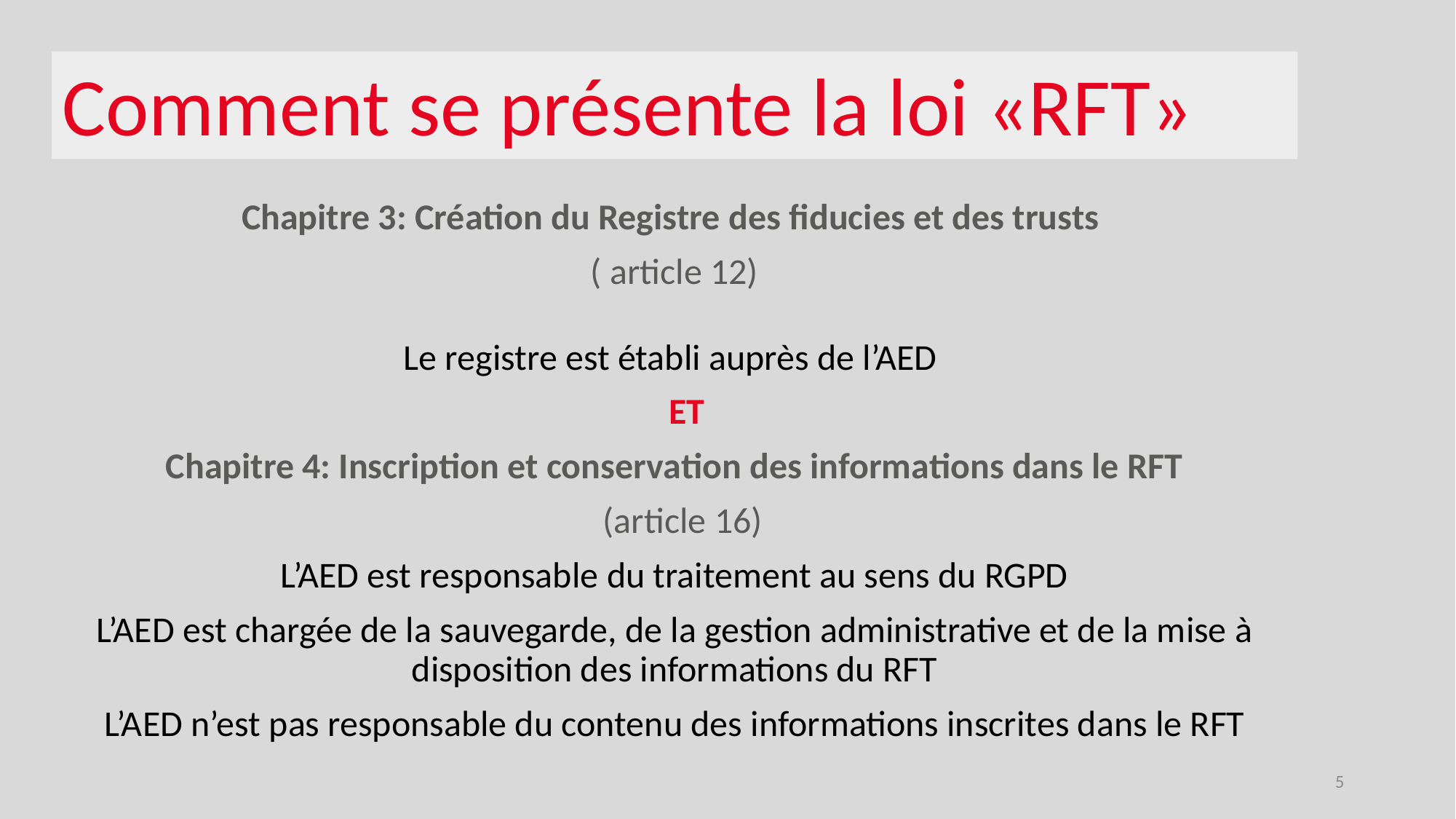

# Comment se présente la loi «RFT»
Chapitre 3: Création du Registre des fiducies et des trusts
( article 12)

Le registre est établi auprès de l’AED
   ET
Chapitre 4: Inscription et conservation des informations dans le RFT
  (article 16)
L’AED est responsable du traitement au sens du RGPD
L’AED est chargée de la sauvegarde, de la gestion administrative et de la mise à disposition des informations du RFT
L’AED n’est pas responsable du contenu des informations inscrites dans le RFT

5